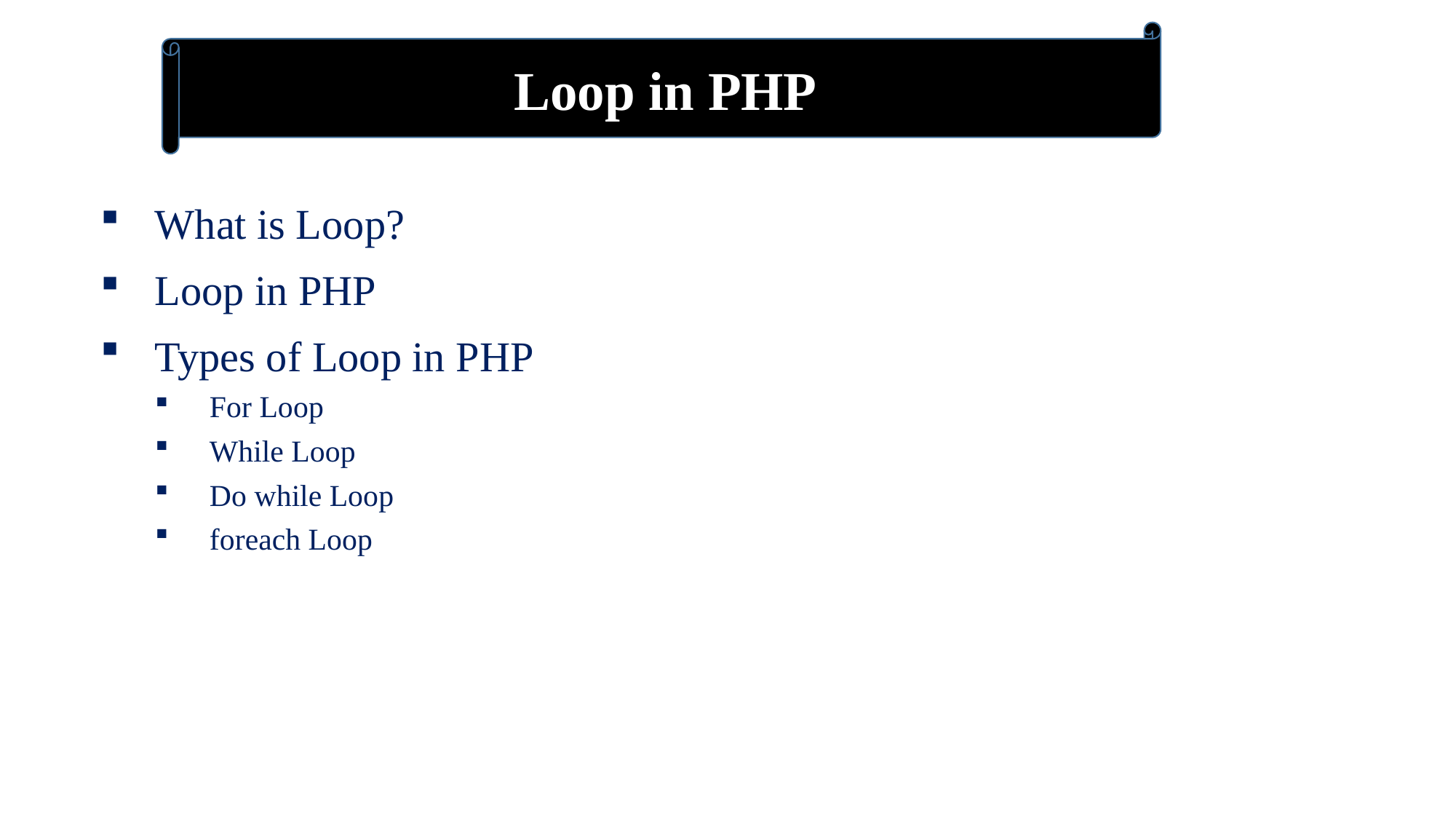

Loop in PHP
What is Loop?
Loop in PHP
Types of Loop in PHP
For Loop
While Loop
Do while Loop
foreach Loop